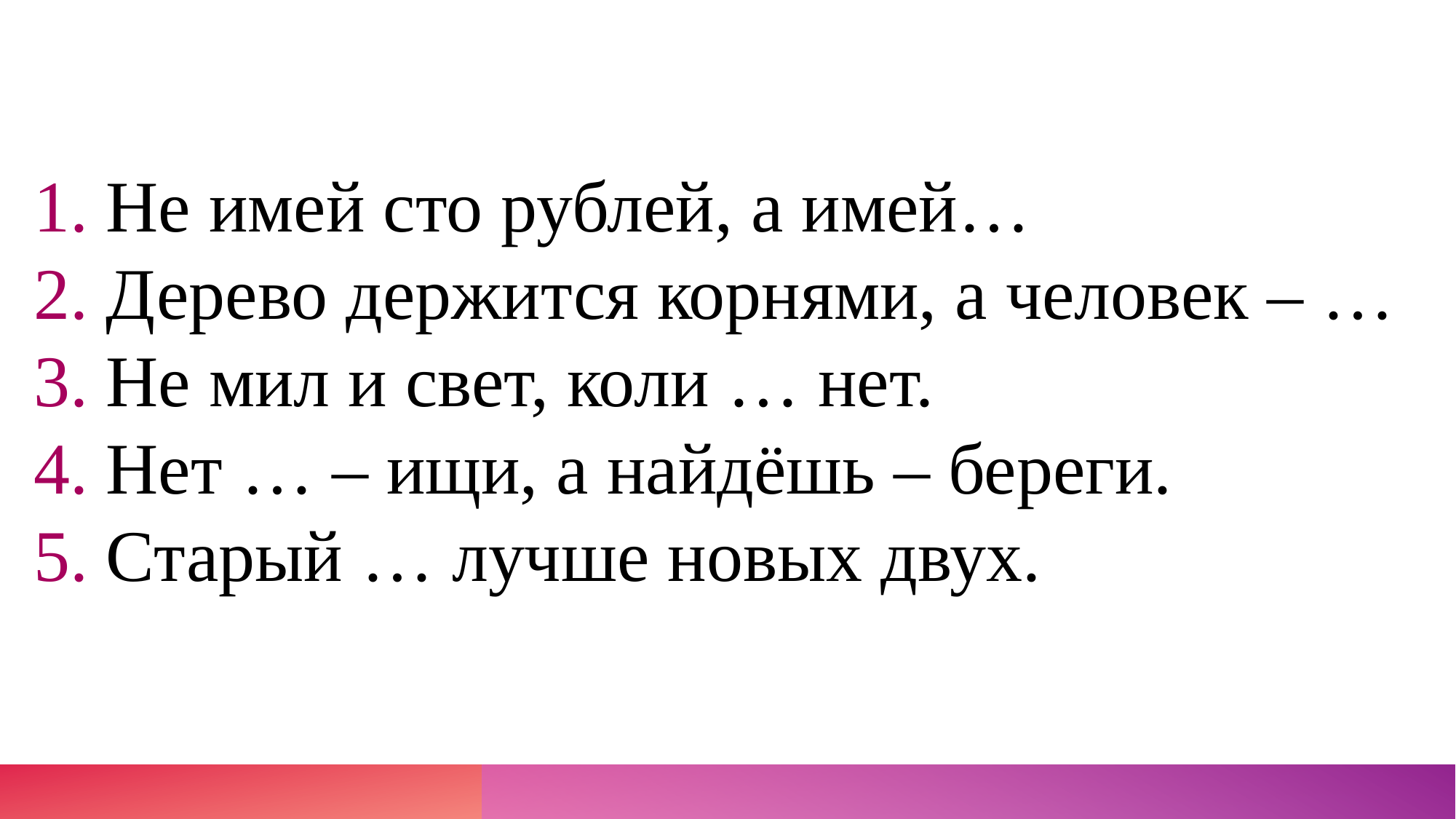

1. Не имей сто рублей, а имей…
2. Дерево держится корнями, а человек – …
3. Не мил и свет, коли … нет.
4. Нет … – ищи, а найдёшь – береги.
5. Старый … лучше новых двух.